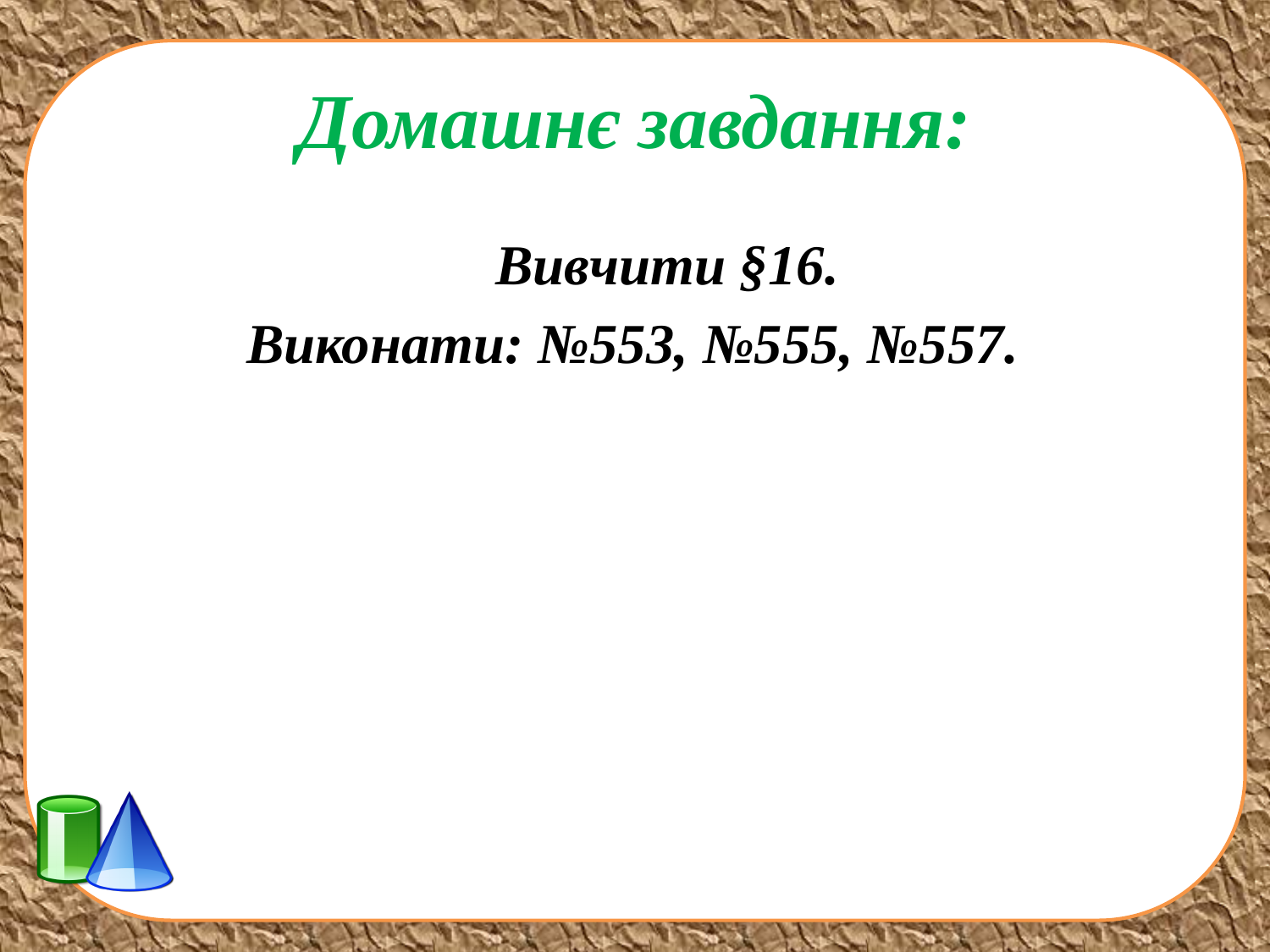

# Домашнє завдання:
                                 Вивчити §16.
            Виконати: №553, №555, №557.